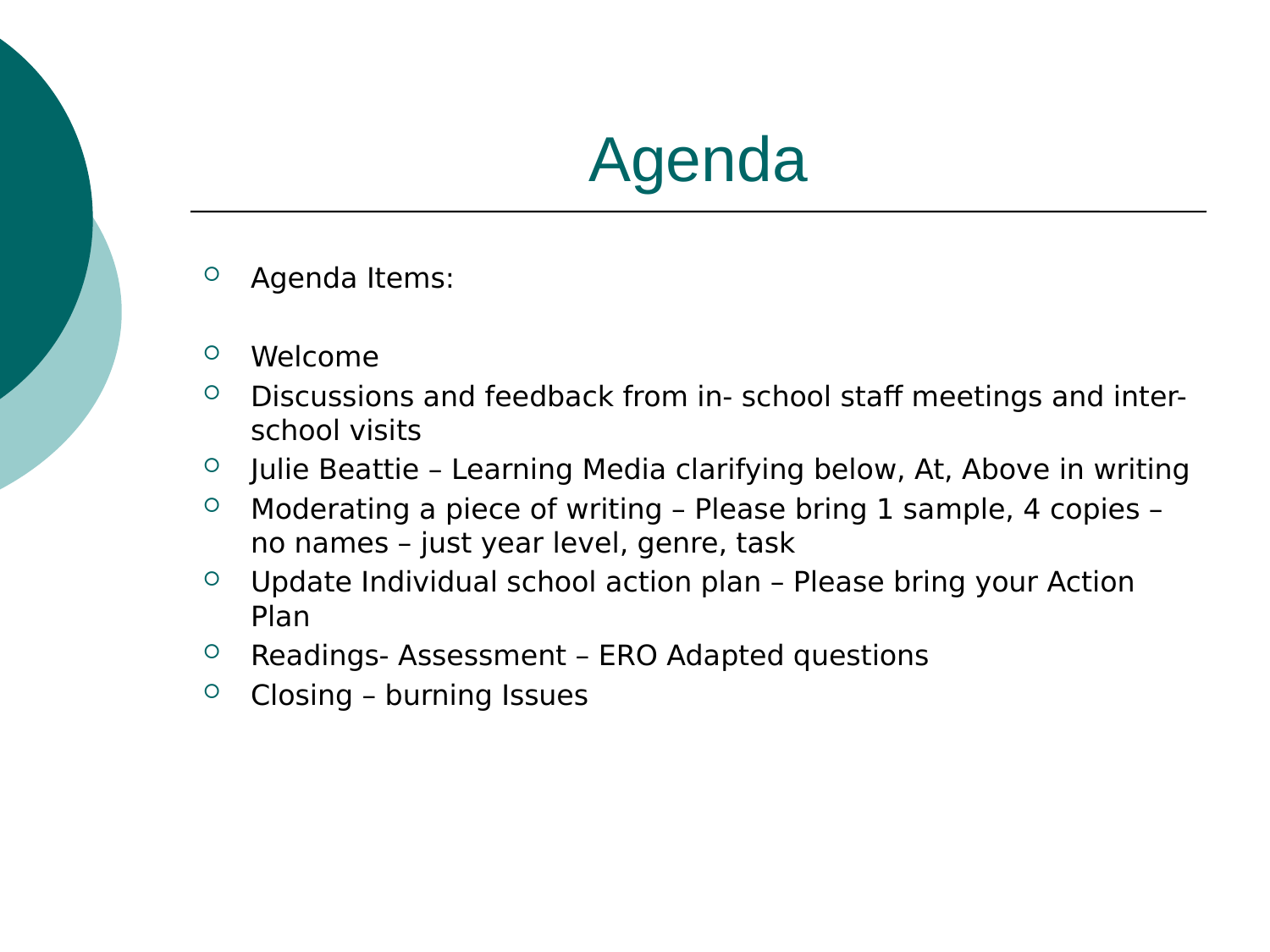

# Agenda
Agenda Items:

Welcome
Discussions and feedback from in- school staff meetings and inter-school visits
Julie Beattie – Learning Media clarifying below, At, Above in writing
Moderating a piece of writing – Please bring 1 sample, 4 copies – no names – just year level, genre, task
Update Individual school action plan – Please bring your Action Plan
Readings- Assessment – ERO Adapted questions
Closing – burning Issues